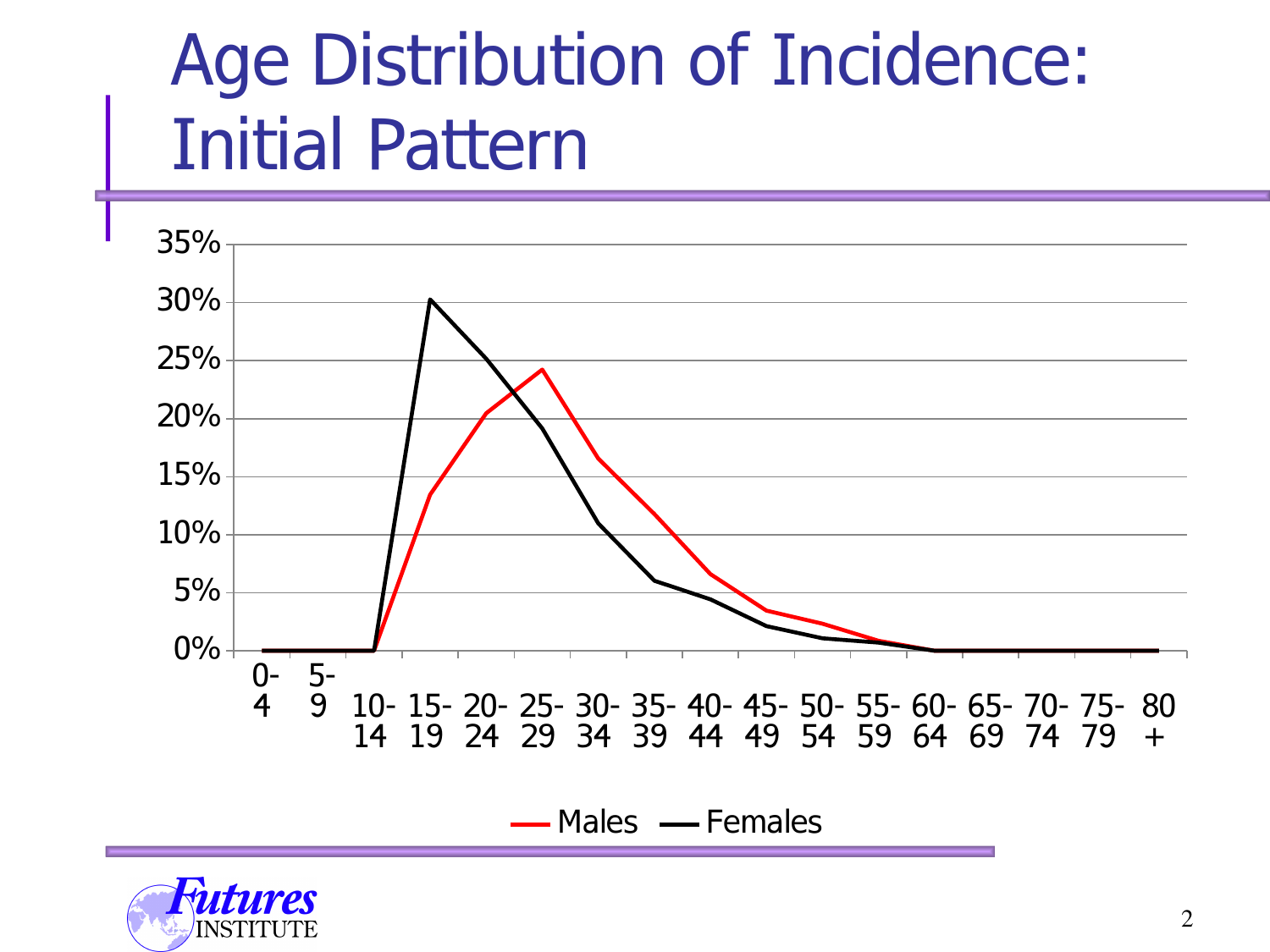

# Age Distribution of Incidence: Initial Pattern

### Chart

| Category | Males | Females |
|---|---|---|
|  0-4 | 0.0 | 0.0 |
|  5-9 | 0.0 | 0.0 |
|  10-14  | 0.0 | 0.0 |
|  15-19  | 0.13454423801488213 | 0.30283818792787703 |
|  20-24  | 0.2047089364946576 | 0.2517331079307449 |
|  25-29  | 0.24240441770352789 | 0.19163460756943082 |
|  30-34  | 0.1656448224594727 | 0.1097583467711224 |
|  35-39  | 0.11788436148021643 | 0.06032962969998176 |
|  40-44  | 0.06605734863919502 | 0.04429241396619013 |
|  45-49  | 0.03457089817804422 | 0.021196526739728813 |
|  50-54  | 0.0232645502854734 | 0.01068953823912142 |
|  55-59  | 0.008558387076642924 | 0.007017857811243621 |
|  60-64  | 0.0 | 0.0 |
|  65-69  | 0.0 | 0.0 |
|  70-74  | 0.0 | 0.0 |
|  75-79  | 0.0 | 0.0 |
|  80+  | 0.0 | 0.0 |
2